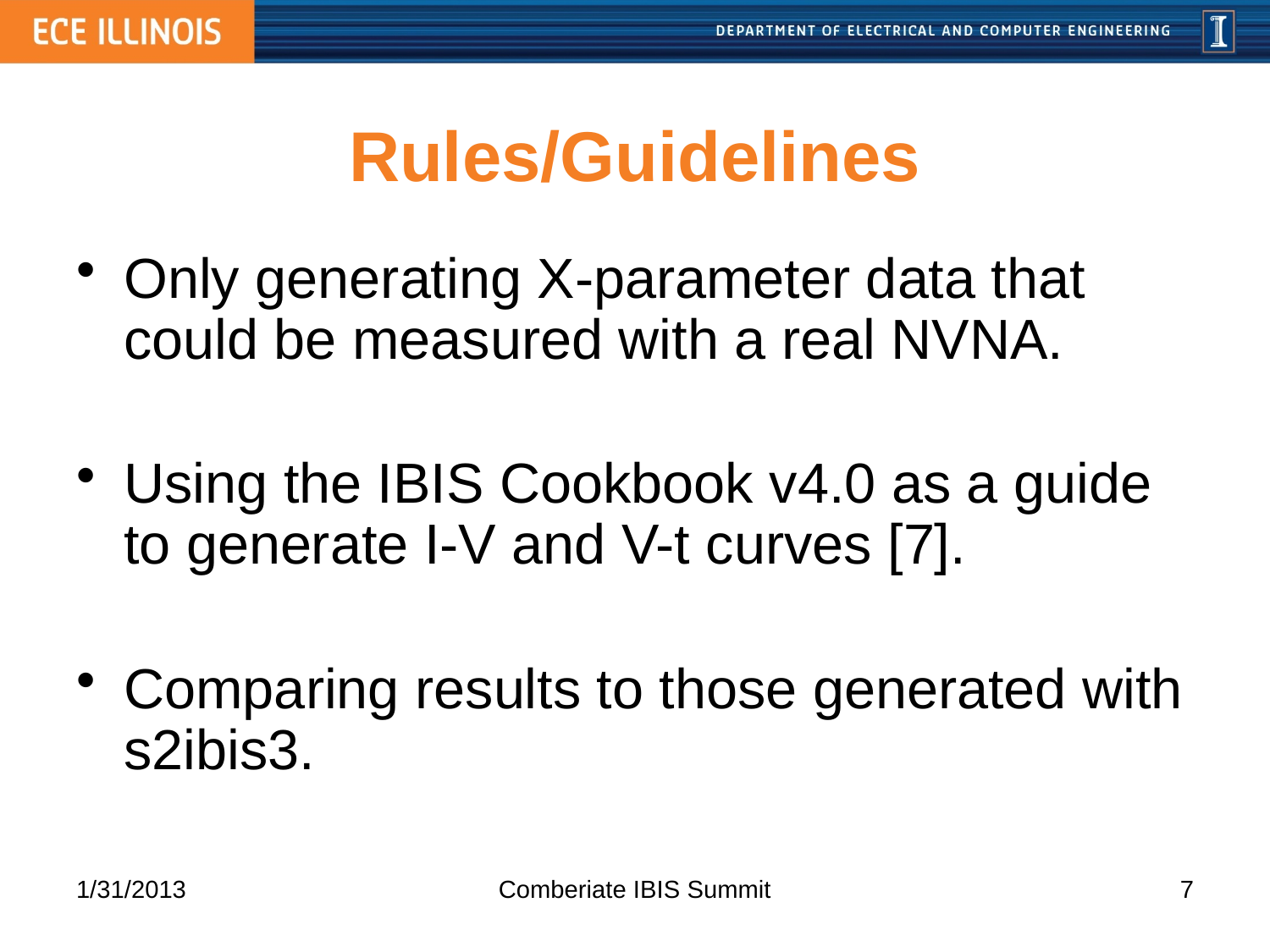

# Rules/Guidelines
Only generating X-parameter data that could be measured with a real NVNA.

Using the IBIS Cookbook v4.0 as a guide to generate I-V and V-t curves [7].

Comparing results to those generated with s2ibis3.

1/31/2013
Comberiate IBIS Summit
7